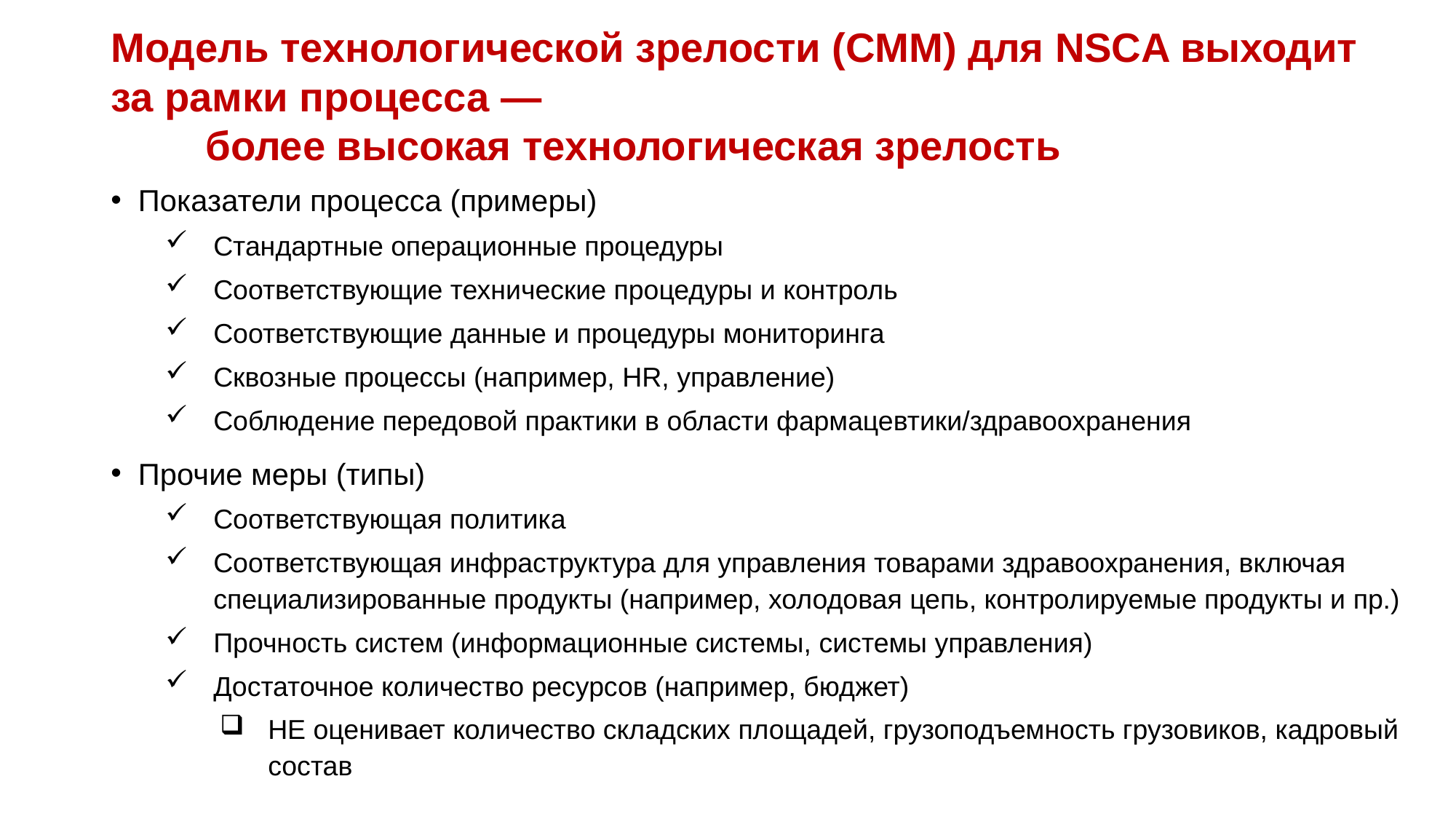

# Модель технологической зрелости (CMM) для NSCA выходит за рамки процесса — более высокая технологическая зрелость
Показатели процесса (примеры)
Стандартные операционные процедуры
Соответствующие технические процедуры и контроль
Соответствующие данные и процедуры мониторинга
Сквозные процессы (например, HR, управление)
Соблюдение передовой практики в области фармацевтики/здравоохранения
Прочие меры (типы)
Соответствующая политика
Соответствующая инфраструктура для управления товарами здравоохранения, включая специализированные продукты (например, холодовая цепь, контролируемые продукты и пр.)
Прочность систем (информационные системы, системы управления)
Достаточное количество ресурсов (например, бюджет)
НЕ оценивает количество складских площадей, грузоподъемность грузовиков, кадровый состав